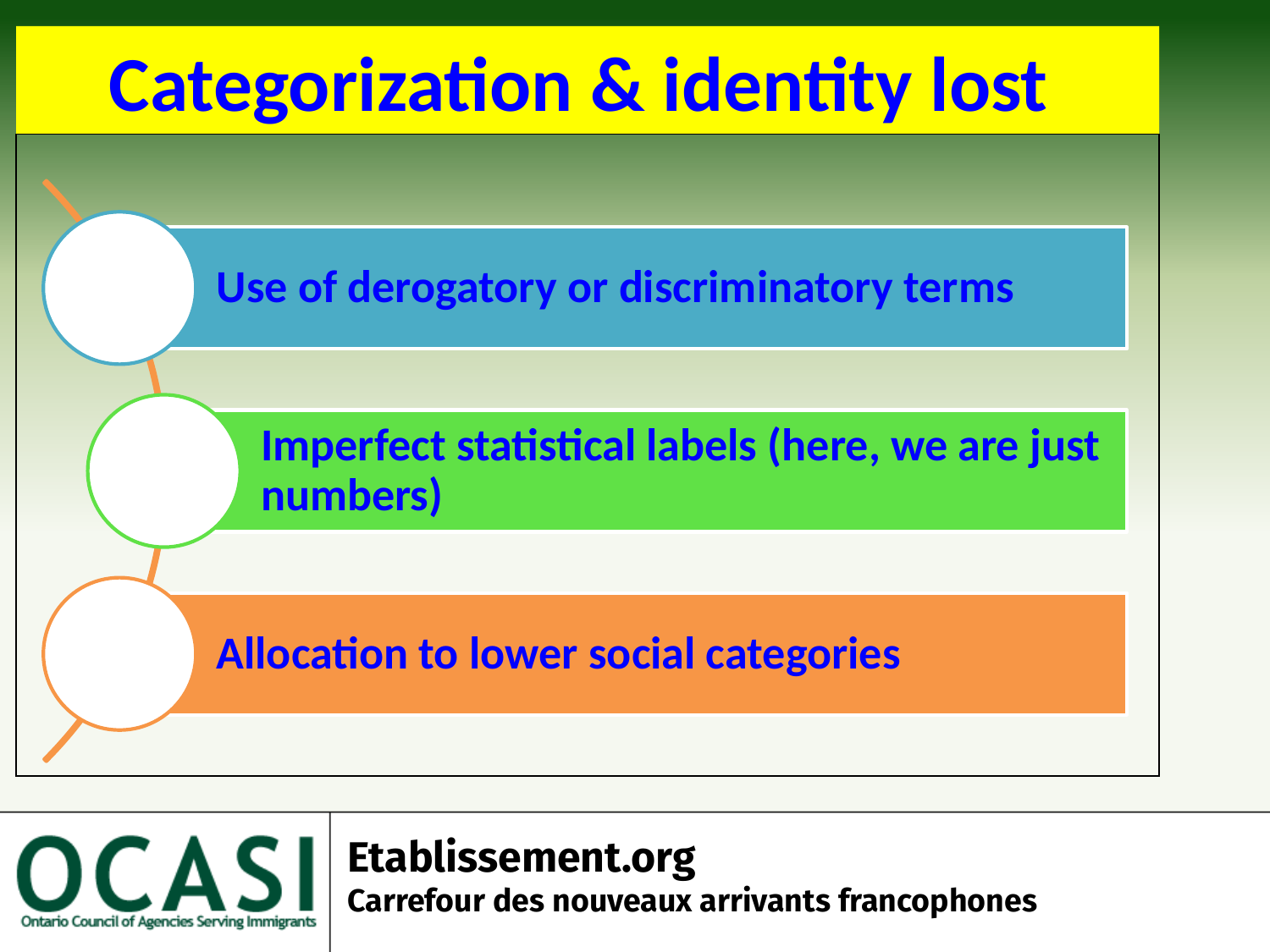

Categorization & identity lost

Use of derogatory or discriminatory terms
Imperfect statistical labels (here, we are just numbers)
Allocation to lower social categories
Etablissement.org
Carrefour des nouveaux arrivants francophones